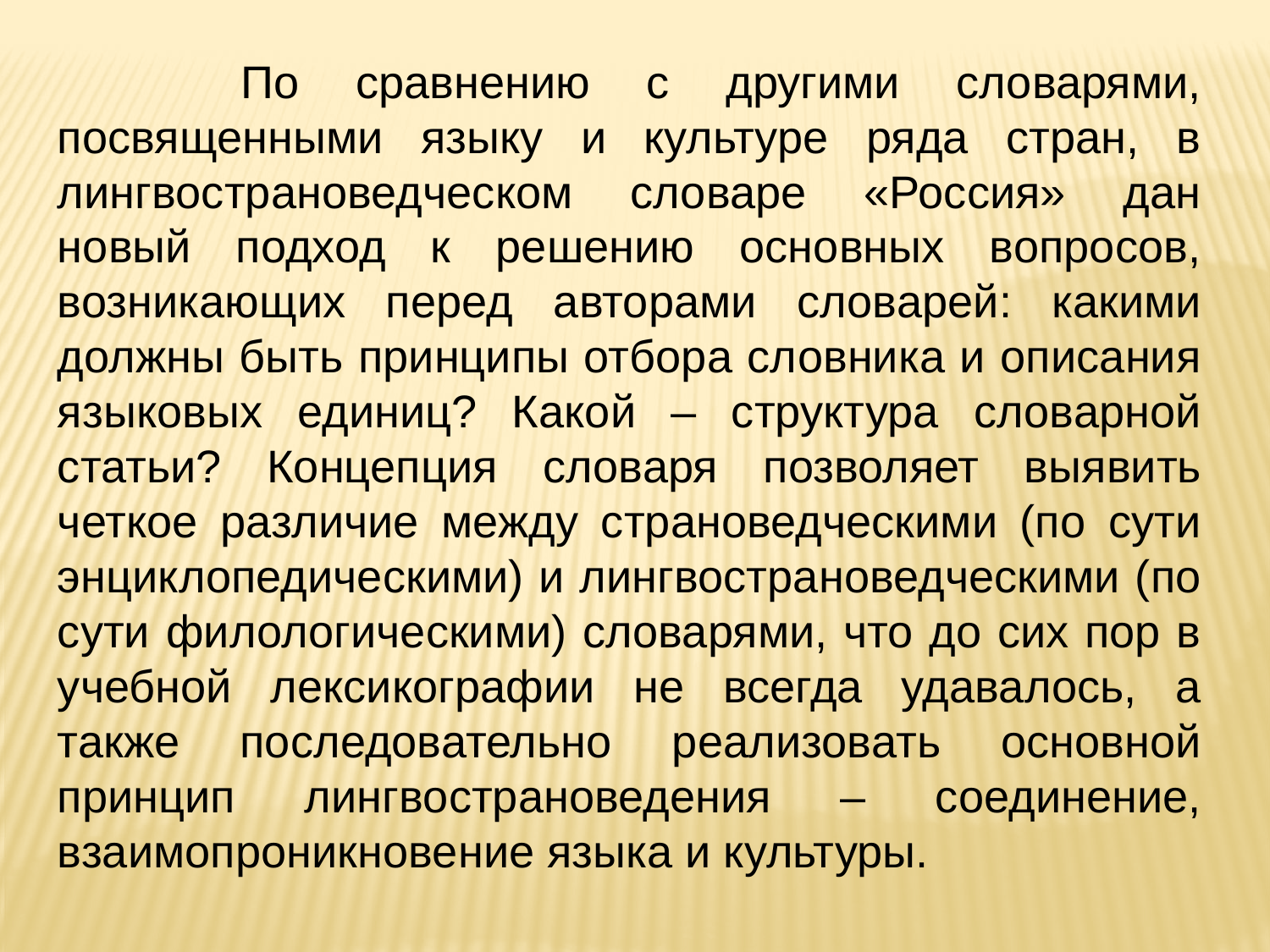

По сравнению с другими словарями, посвященными языку и культуре ряда стран, в лингвострановедческом словаре «Россия» дан новый подход к решению основных вопросов, возникающих перед авторами словарей: какими должны быть принципы отбора словника и описания языковых единиц? Какой – структура словарной статьи? Концепция словаря позволяет выявить четкое различие между страноведческими (по сути энциклопедическими) и лингвострановедческими (по сути филологическими) словарями, что до сих пор в учебной лексикографии не всегда удавалось, а также последовательно реализовать основной принцип лингвострановедения – соединение, взаимопроникновение языка и культуры.